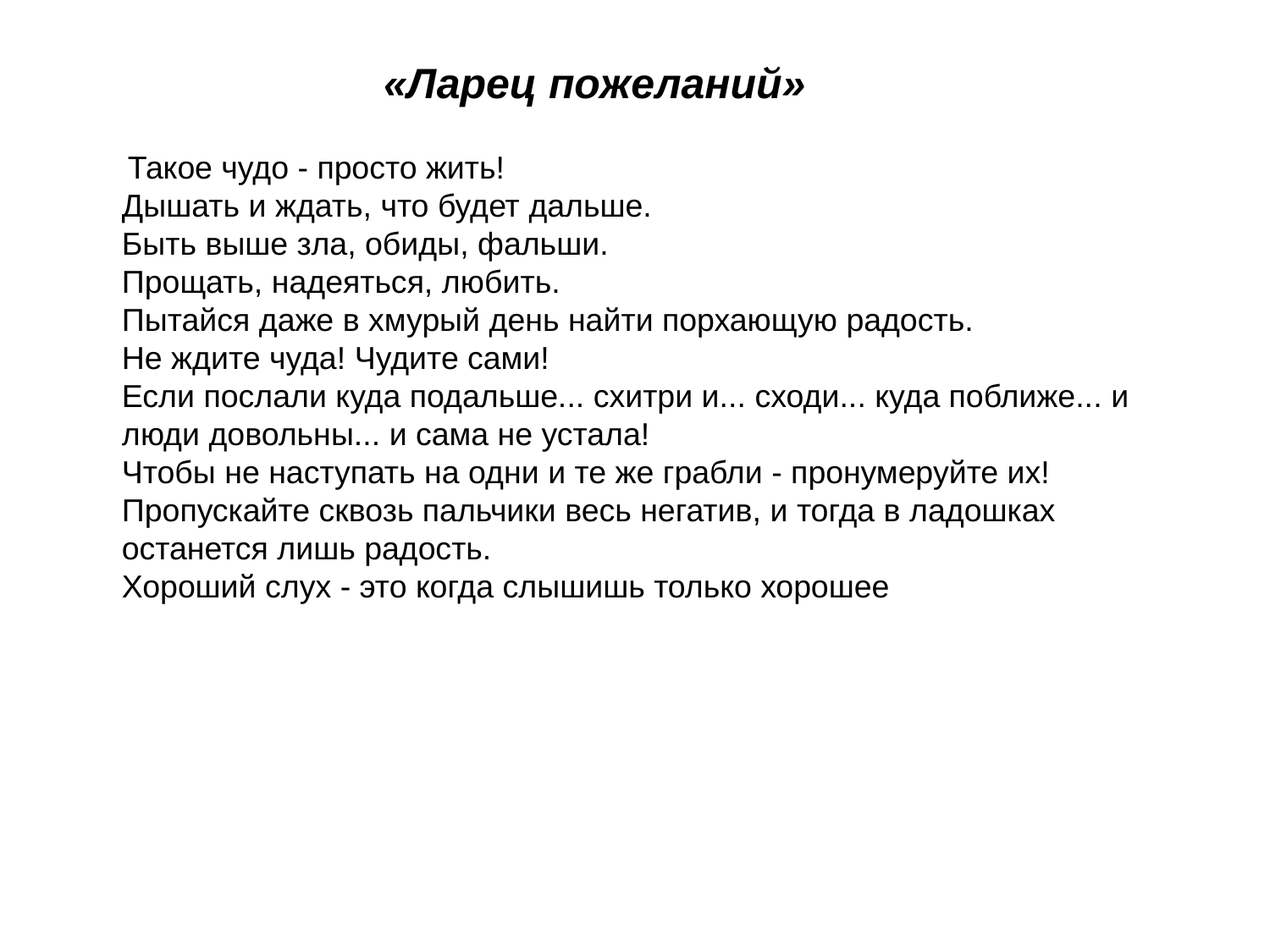

«Ларец пожеланий»
 Такое чудо - просто жить!
Дышать и ждать, что будет дальше.
Быть выше зла, обиды, фальши.
Прощать, надеяться, любить.
Пытайся даже в хмурый день найти порхающую радость.
Не ждите чуда! Чудите сами!
Если послали куда подальше... схитри и... сходи... куда поближе... и
люди довольны... и сама не устала!
Чтобы не наступать на одни и те же грабли - пронумеруйте их!
Пропускайте сквозь пальчики весь негатив, и тогда в ладошках останется лишь радость.
Хороший слух - это когда слышишь только хорошее